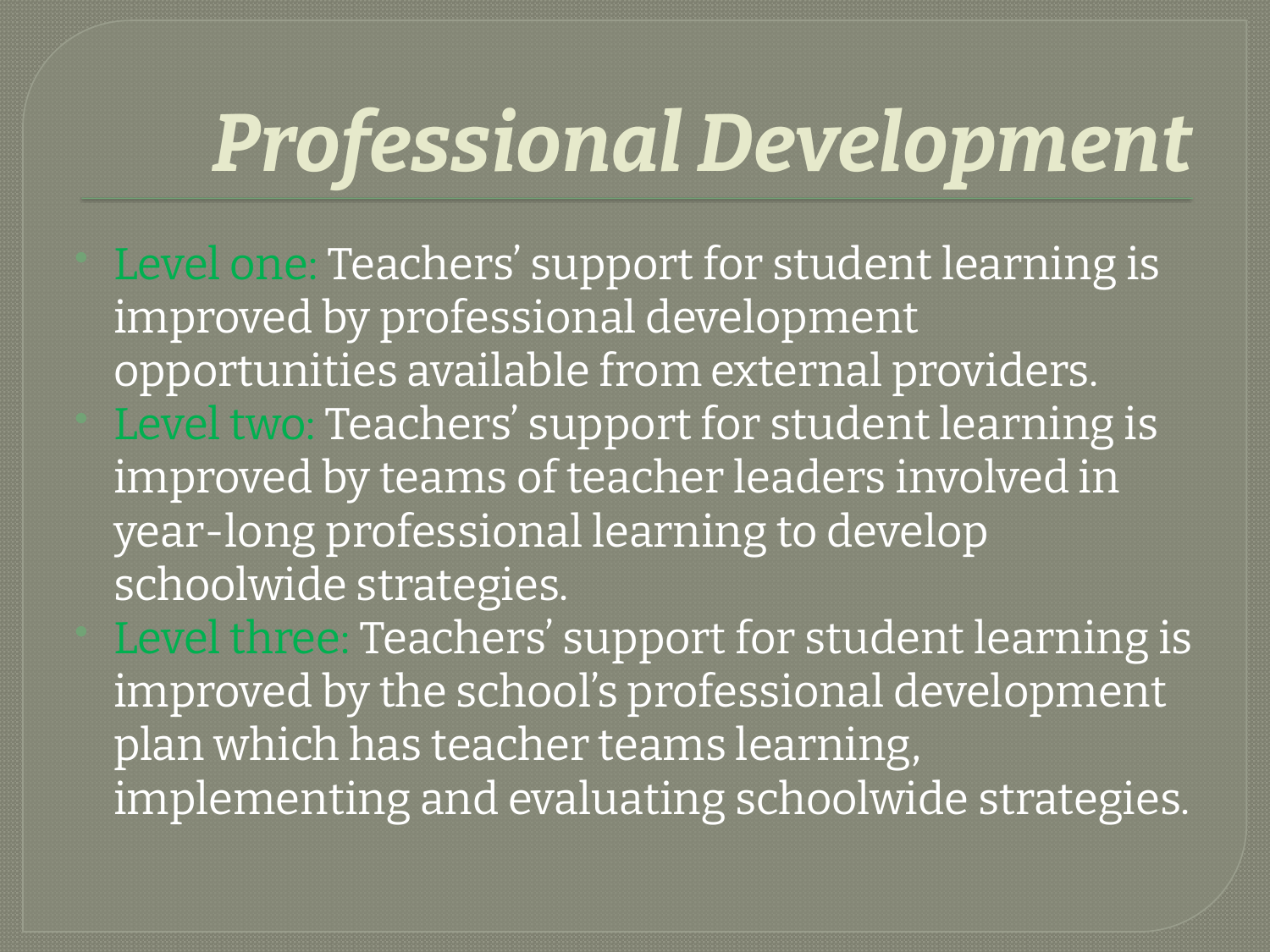

# Professional Development
Level one: Teachers’ support for student learning is improved by professional development opportunities available from external providers.
Level two: Teachers’ support for student learning is improved by teams of teacher leaders involved in year-long professional learning to develop schoolwide strategies.
Level three: Teachers’ support for student learning is improved by the school’s professional development plan which has teacher teams learning, implementing and evaluating schoolwide strategies.